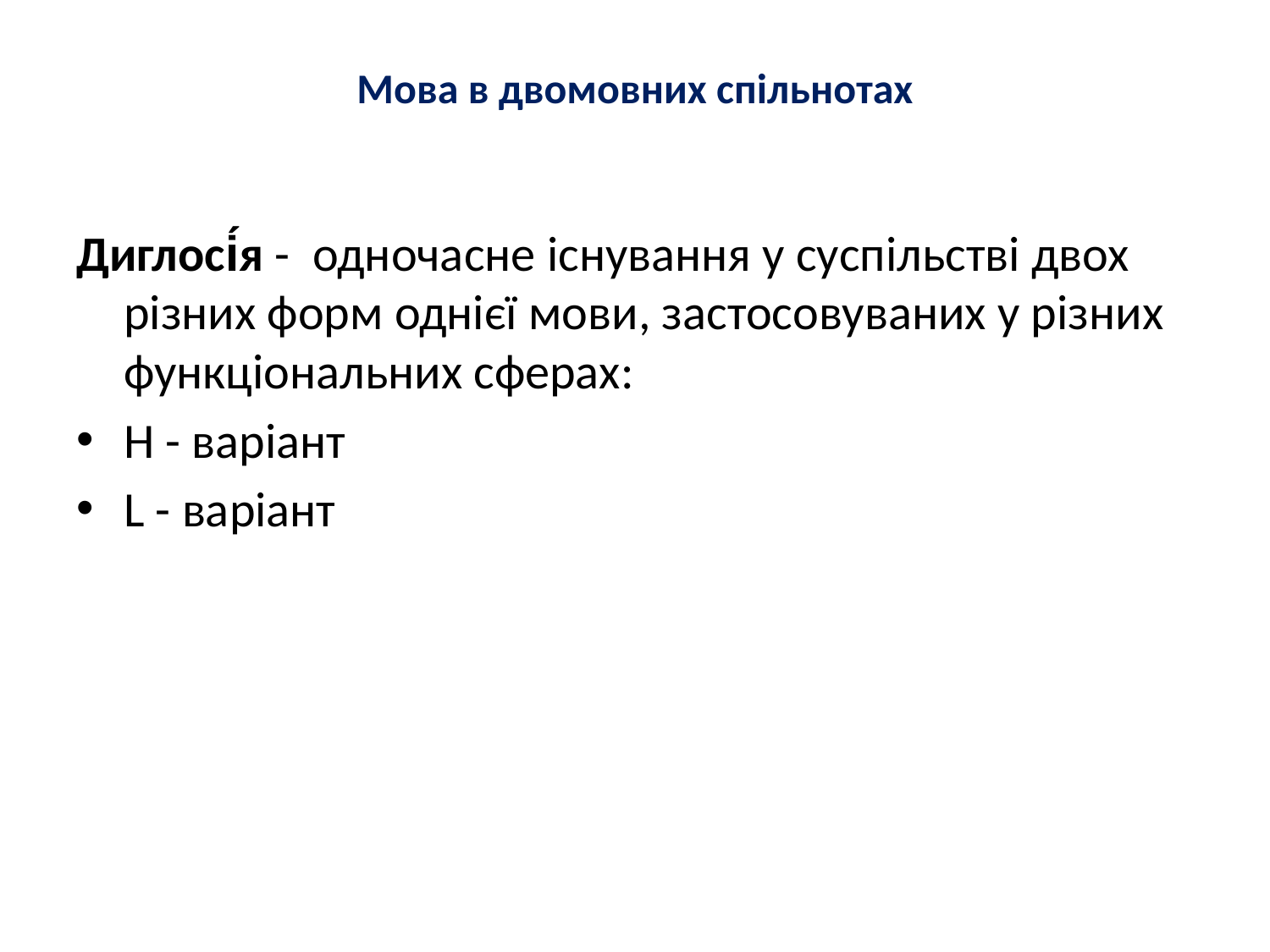

# Мова в двомовних спільнотах

Диглосі́я -  одночасне існування у суспільстві двох різних форм однієї мови, застосовуваних у різних функціональних сферах:
H - варіант
L - варіант